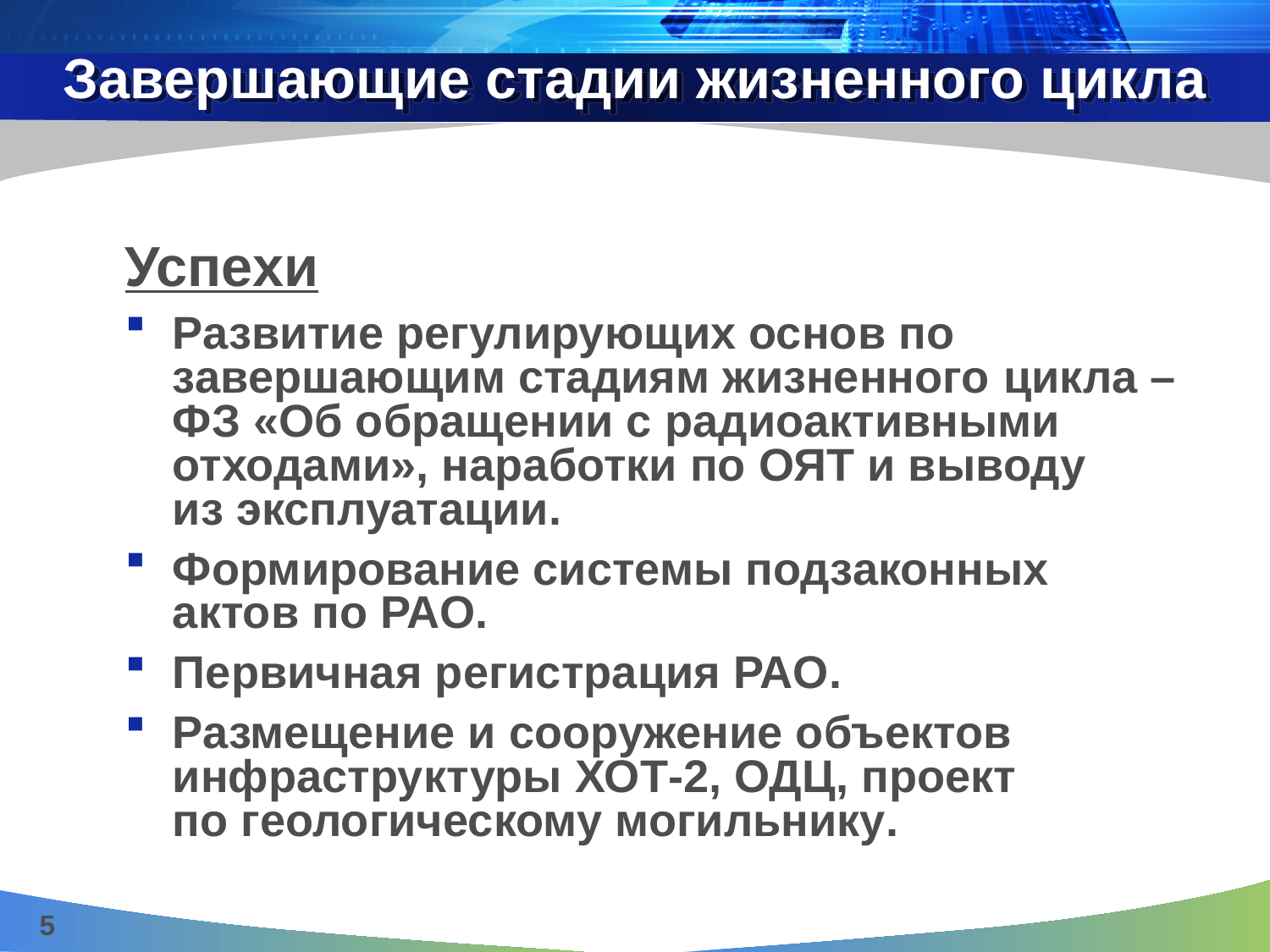

# Завершающие стадии жизненного цикла
Успехи
Развитие регулирующих основ по завершающим стадиям жизненного цикла – ФЗ «Об обращении с радиоактивными отходами», наработки по ОЯТ и выводу
из эксплуатации.
Формирование системы подзаконных
актов по РАО.
Первичная регистрация РАО.
Размещение и сооружение объектов инфраструктуры ХОТ-2, ОДЦ, проект
по геологическому могильнику.
5